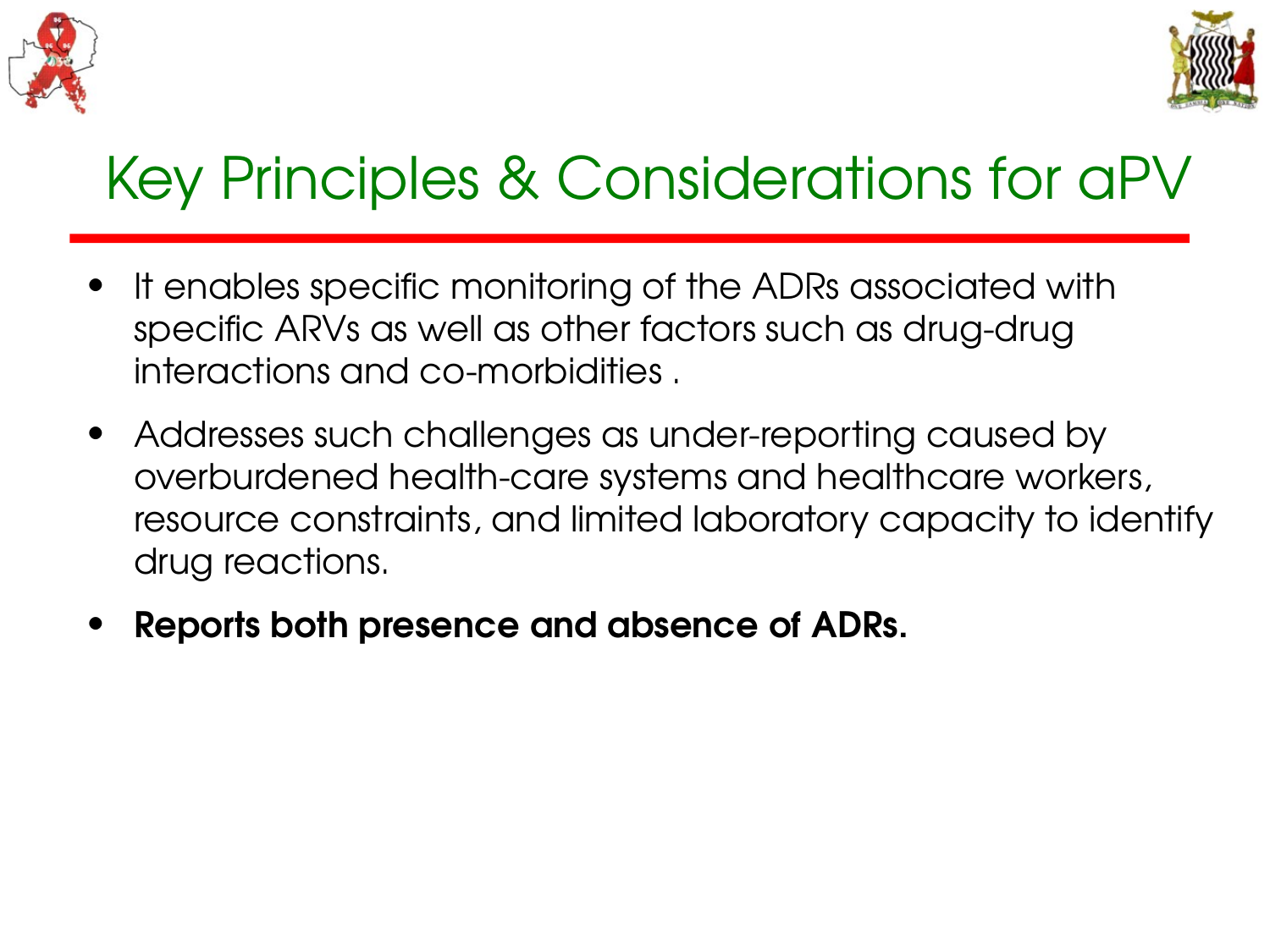

Key Principles & Considerations for aPV
It enables specific monitoring of the ADRs associated with specific ARVs as well as other factors such as drug-drug interactions and co-morbidities .
Addresses such challenges as under-reporting caused by overburdened health-care systems and healthcare workers, resource constraints, and limited laboratory capacity to identify drug reactions.
Reports both presence and absence of ADRs.